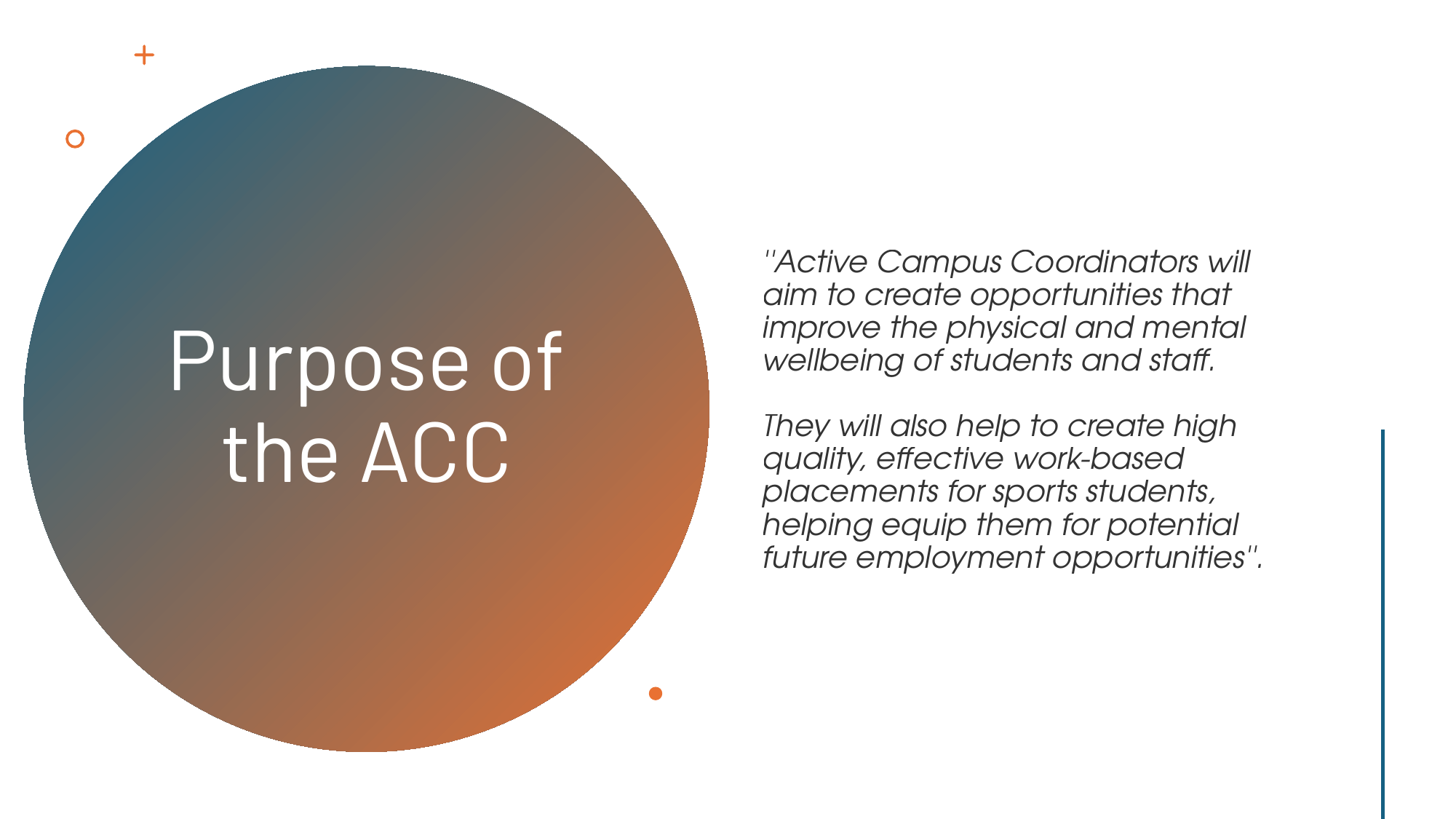

''Active Campus Coordinators will aim to create opportunities that improve the physical and mental wellbeing of students and staff.
They will also help to create high quality, effective work-based placements for sports students, helping equip them for potential future employment opportunities''.

# Purpose of the ACC